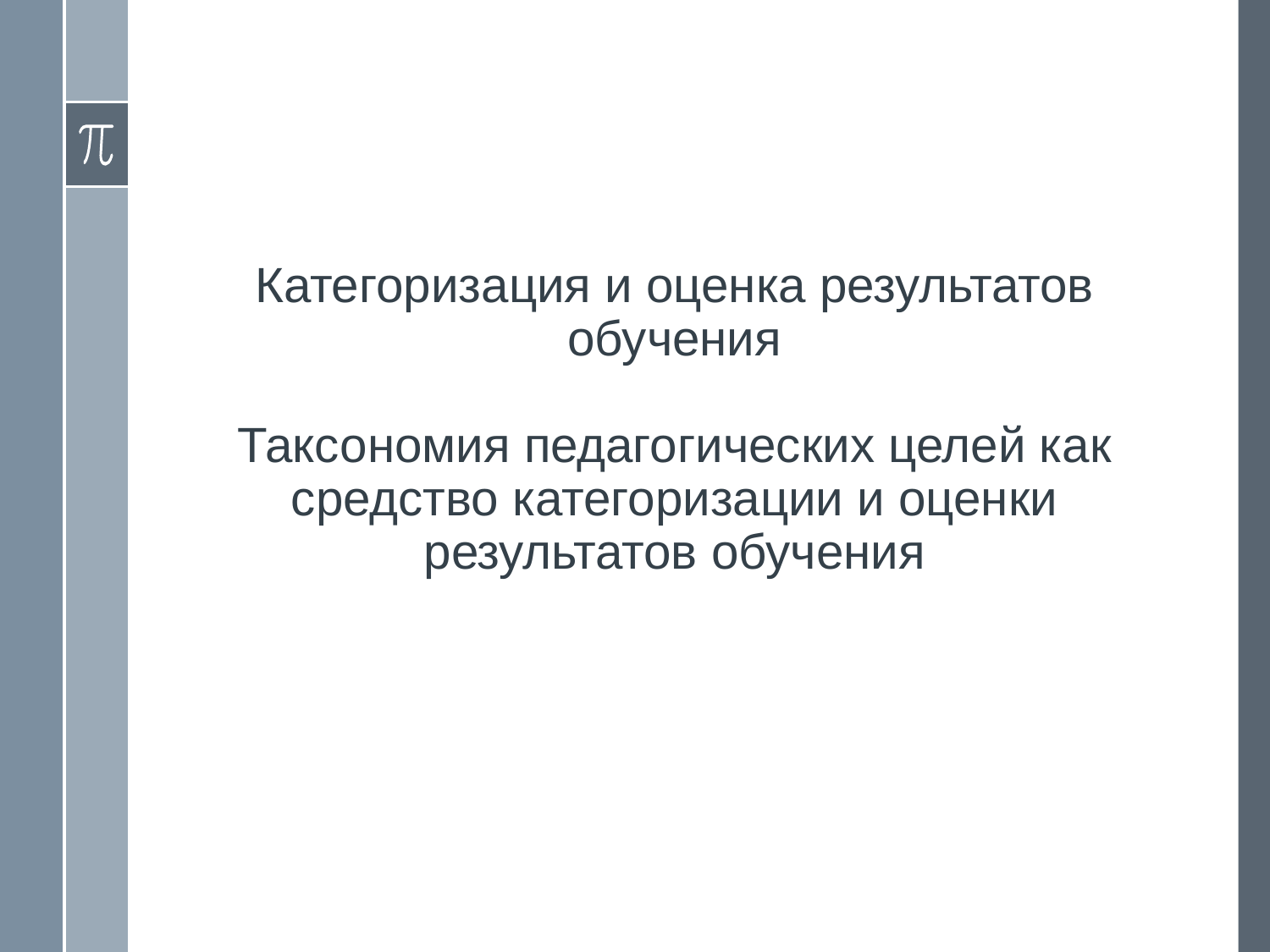

# Категоризация и оценка результатов обучения Таксономия педагогических целей как средство категоризации и оценки результатов обучения